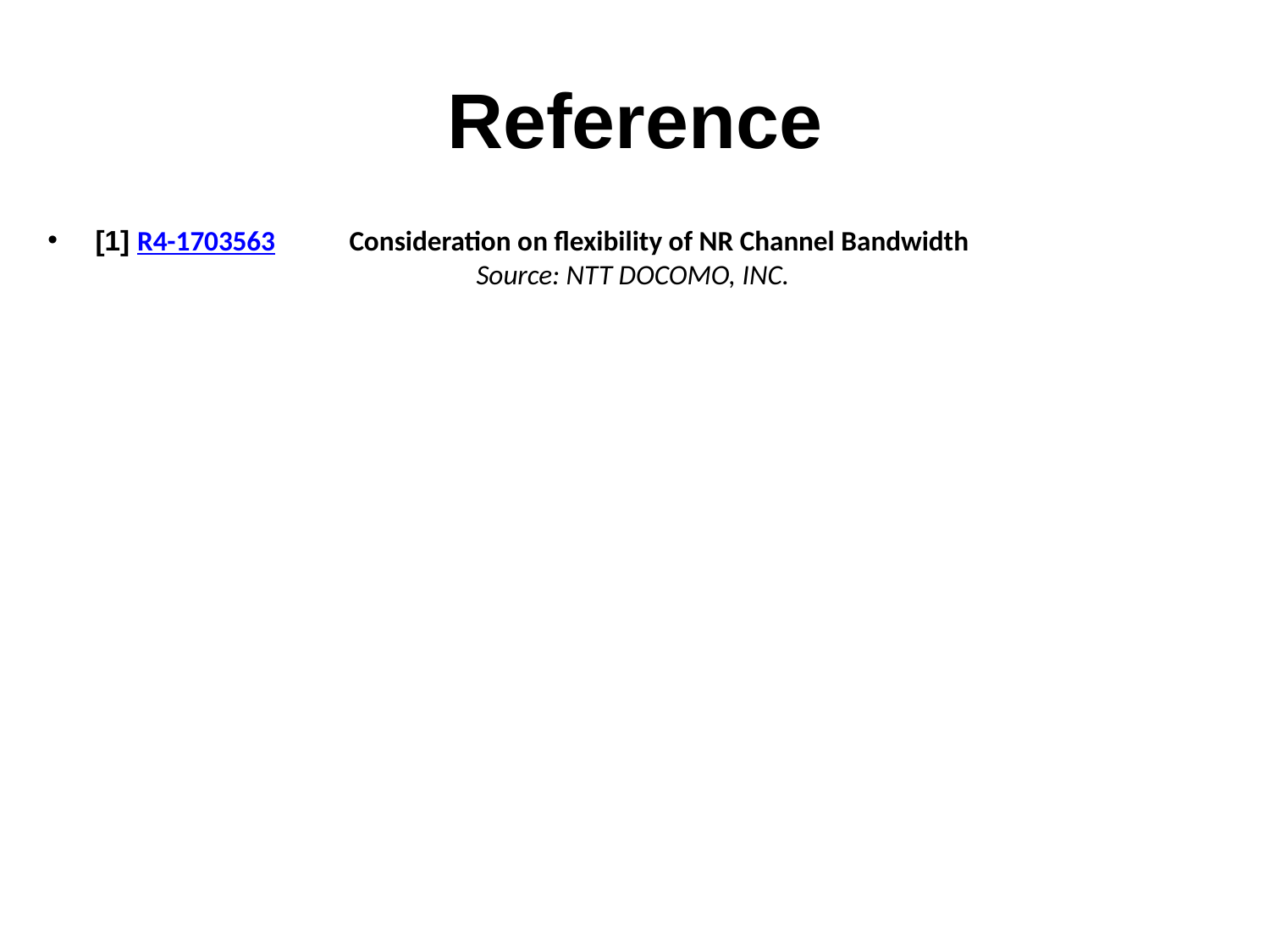

# Reference
[1] R4-1703563	Consideration on flexibility of NR Channel Bandwidth 					Source: NTT DOCOMO, INC.